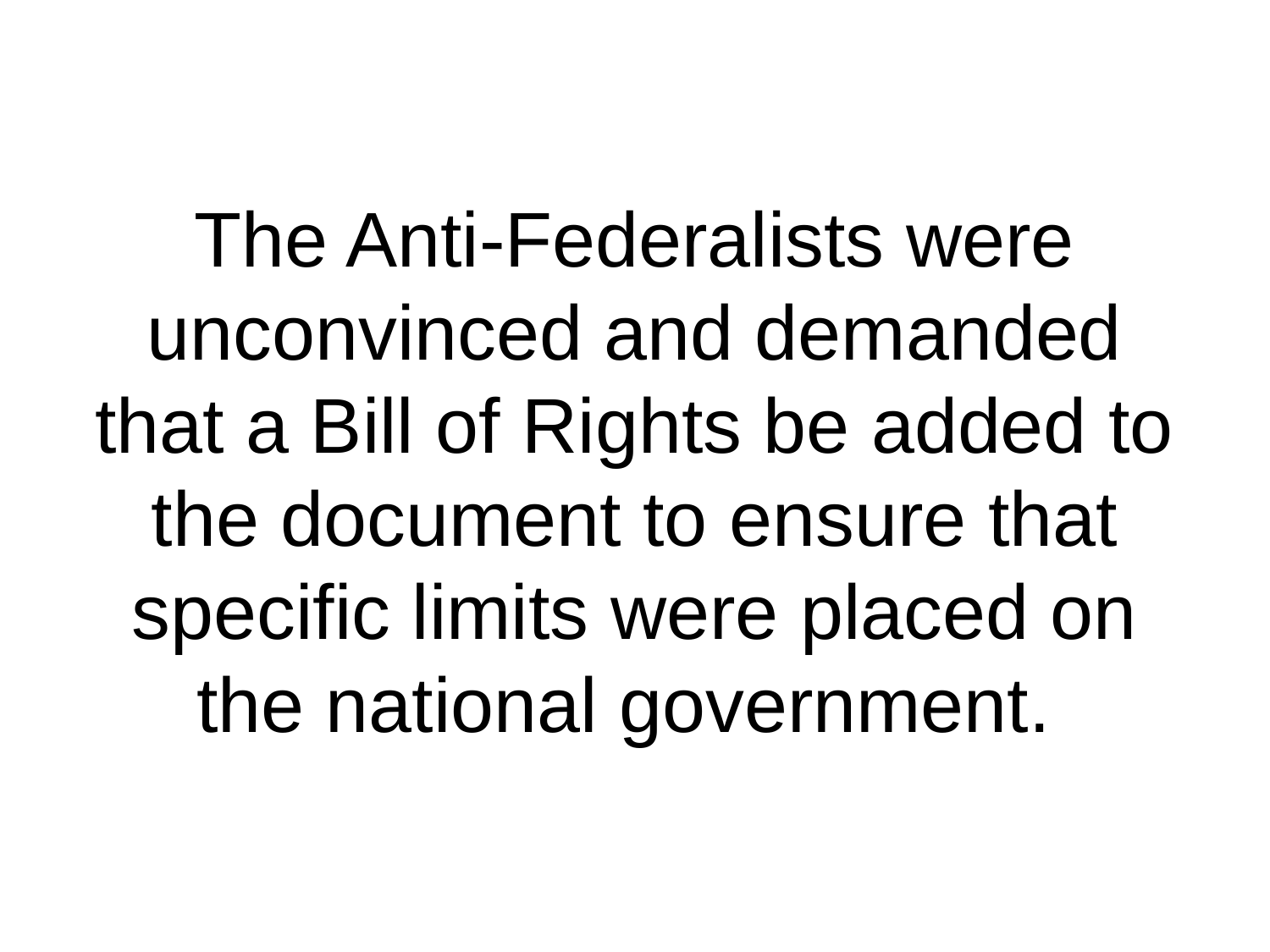

# The Anti-Federalists were unconvinced and demanded that a Bill of Rights be added to the document to ensure that specific limits were placed on the national government.